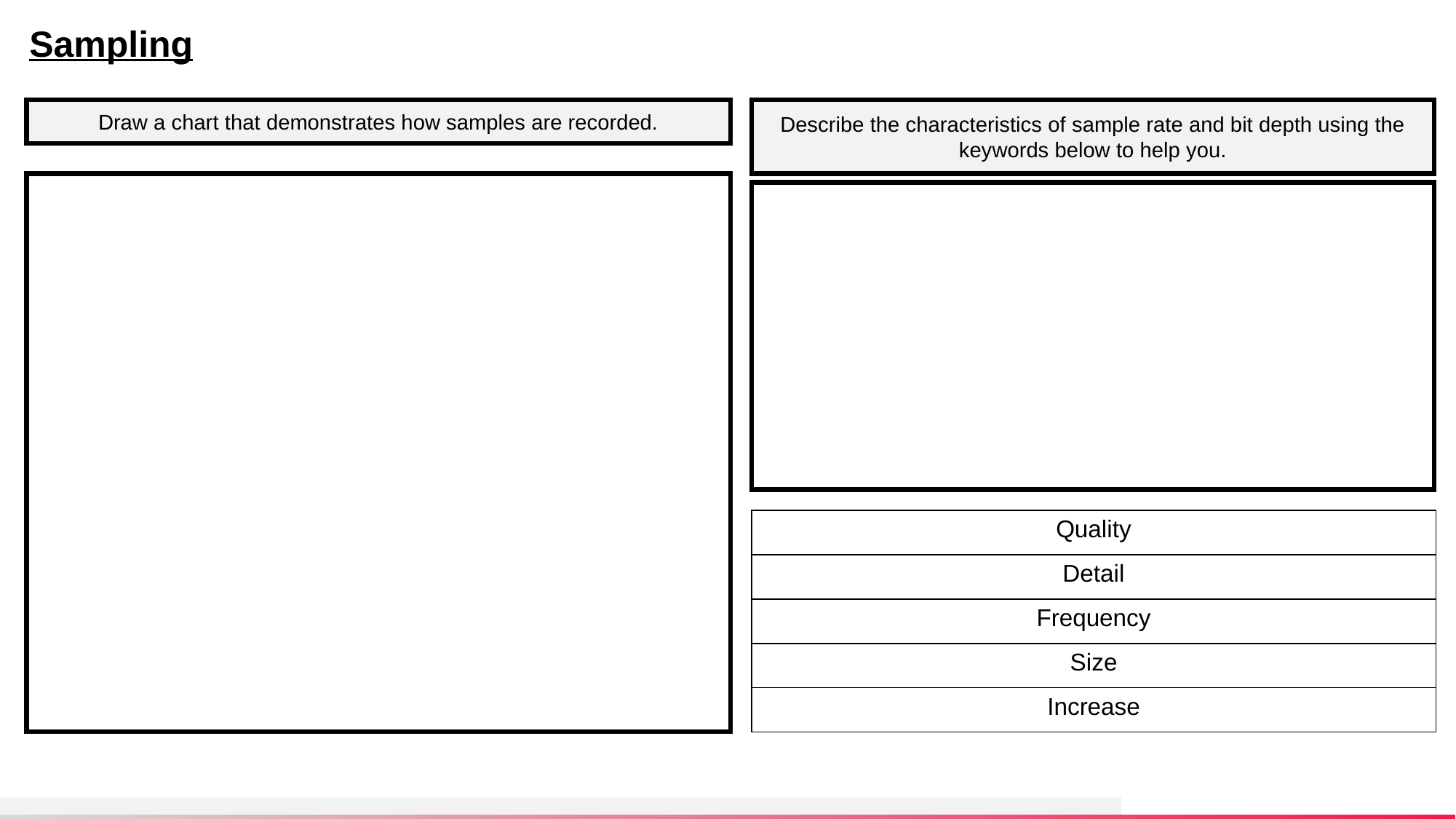

Sampling
Draw a chart that demonstrates how samples are recorded.
Describe the characteristics of sample rate and bit depth using the keywords below to help you.

| Quality |
| --- |
| Detail |
| Frequency |
| Size |
| Increase |